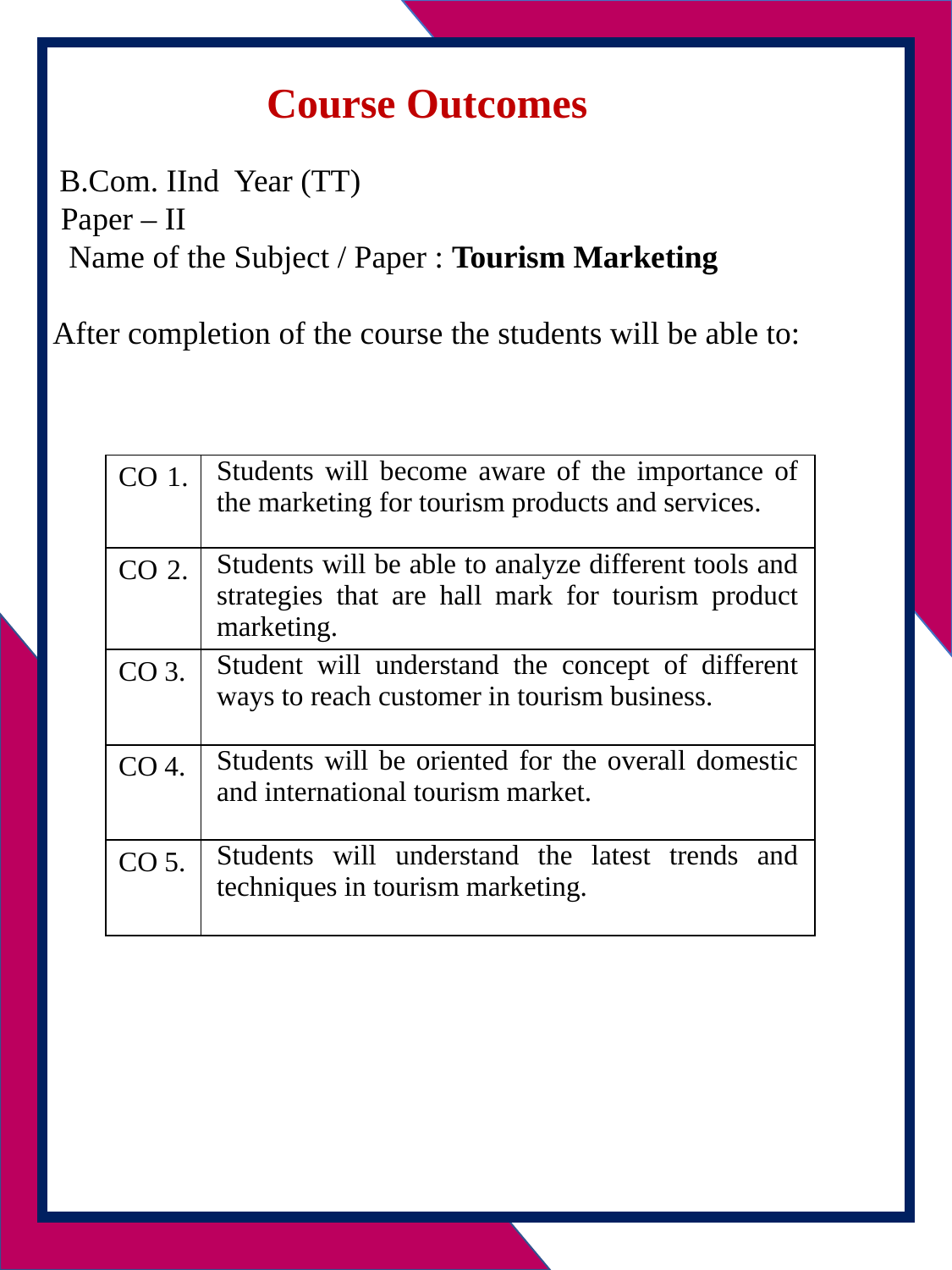

Course Outcomes

      B.Com. IInd  Year (TT)
      Paper – II
       Name of the Subject / Paper : Tourism Marketing

     After completion of the course the students will be able to:

| CO 1. | Students will become aware of the importance of the marketing for tourism products and services. |
| --- | --- |
| CO 2. | Students will be able to analyze different tools and strategies that are hall mark for tourism product marketing. |
| CO 3. | Student will understand the concept of different ways to reach customer in tourism business. |
| CO 4. | Students will be oriented for the overall domestic and international tourism market. |
| CO 5. | Students will understand the latest trends and techniques in tourism marketing. |